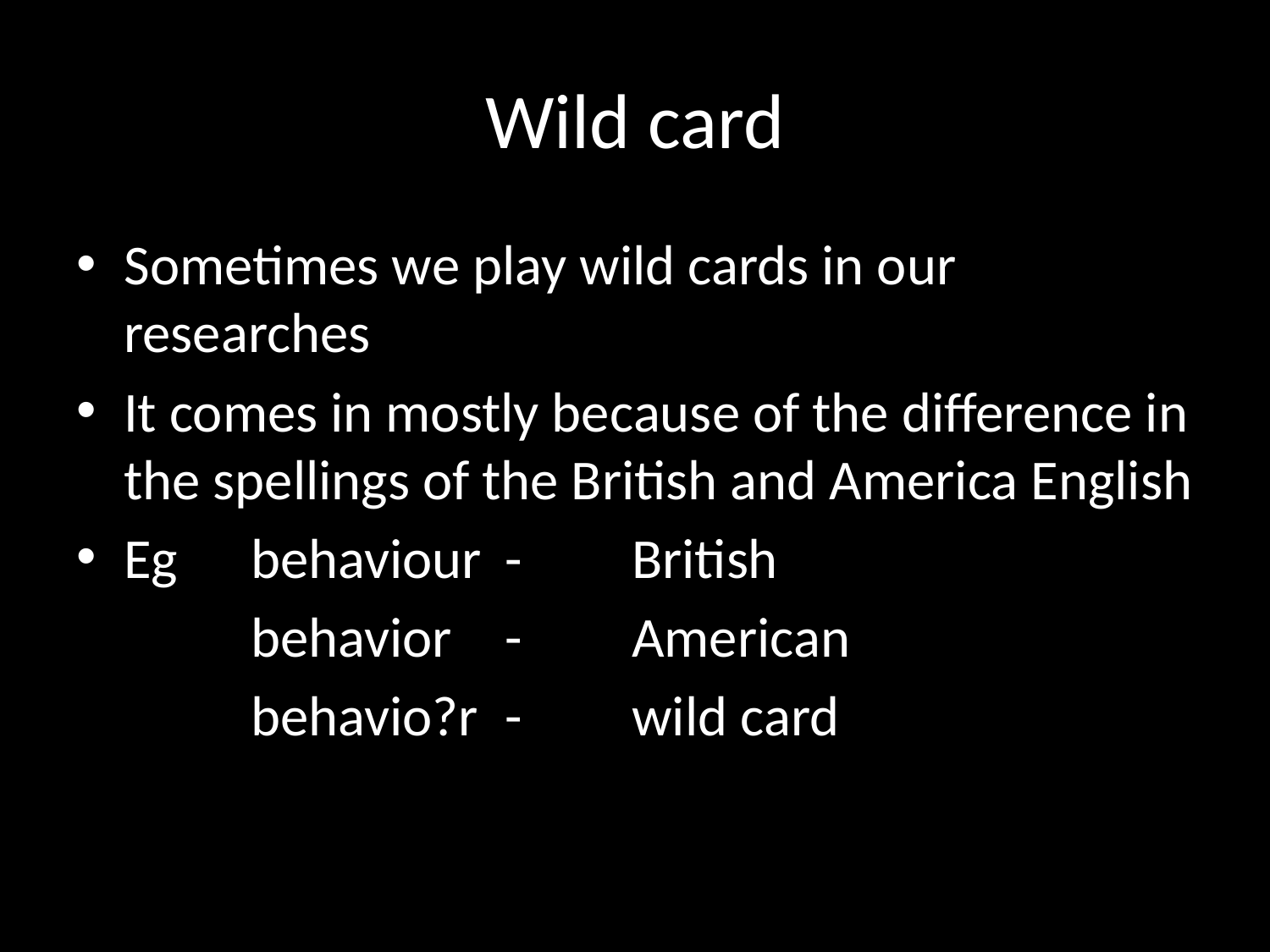

# Wild card
Sometimes we play wild cards in our researches
It comes in mostly because of the difference in the spellings of the British and America English
Eg	behaviour	-	British
		behavior	-	American
		behavio?r	- 	wild card